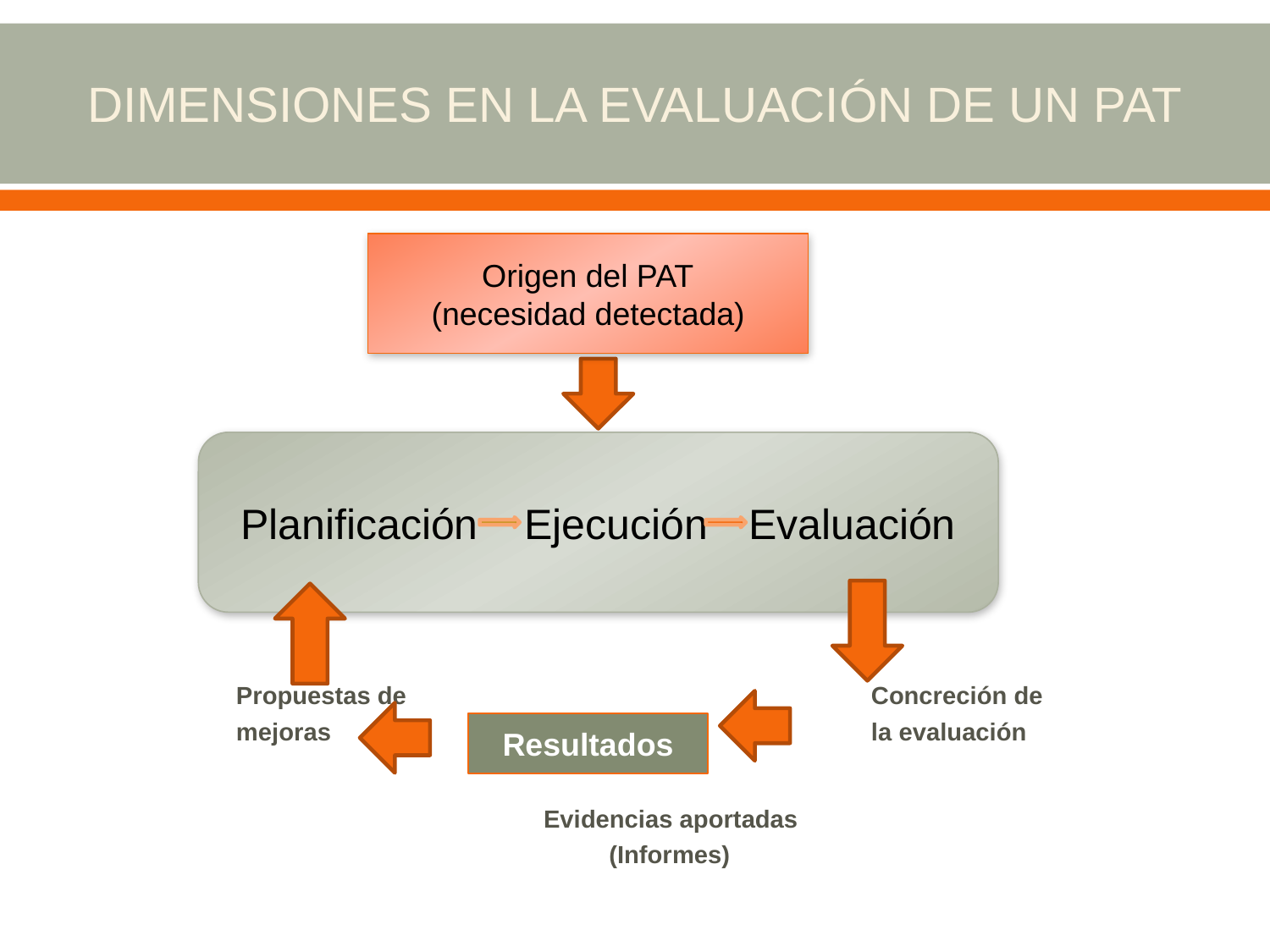

# DIMENSIONES EN LA EVALUACIÓN DE UN PAT
Origen del PAT
(necesidad detectada)

		Propuestas de				Concreción de
		mejoras					la evaluación

				      Evidencias aportadas
				                 (Informes)
)

Planificación	   Ejecución	Evaluación

Resultados